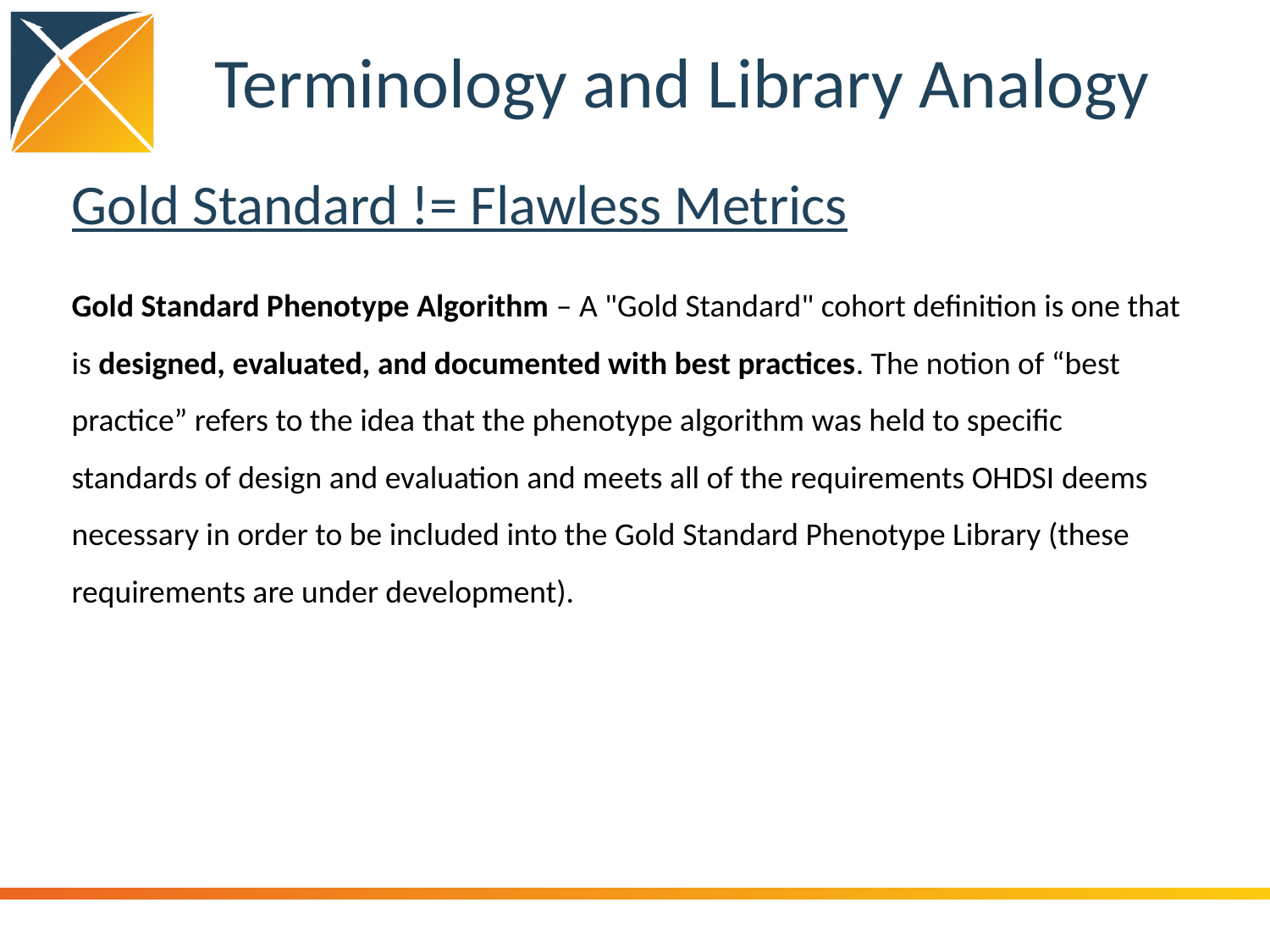

# Terminology and Library Analogy
Gold Standard != Flawless Metrics
Gold Standard Phenotype Algorithm – A "Gold Standard" cohort definition is one that is designed, evaluated, and documented with best practices. The notion of “best practice” refers to the idea that the phenotype algorithm was held to specific standards of design and evaluation and meets all of the requirements OHDSI deems necessary in order to be included into the Gold Standard Phenotype Library (these requirements are under development).